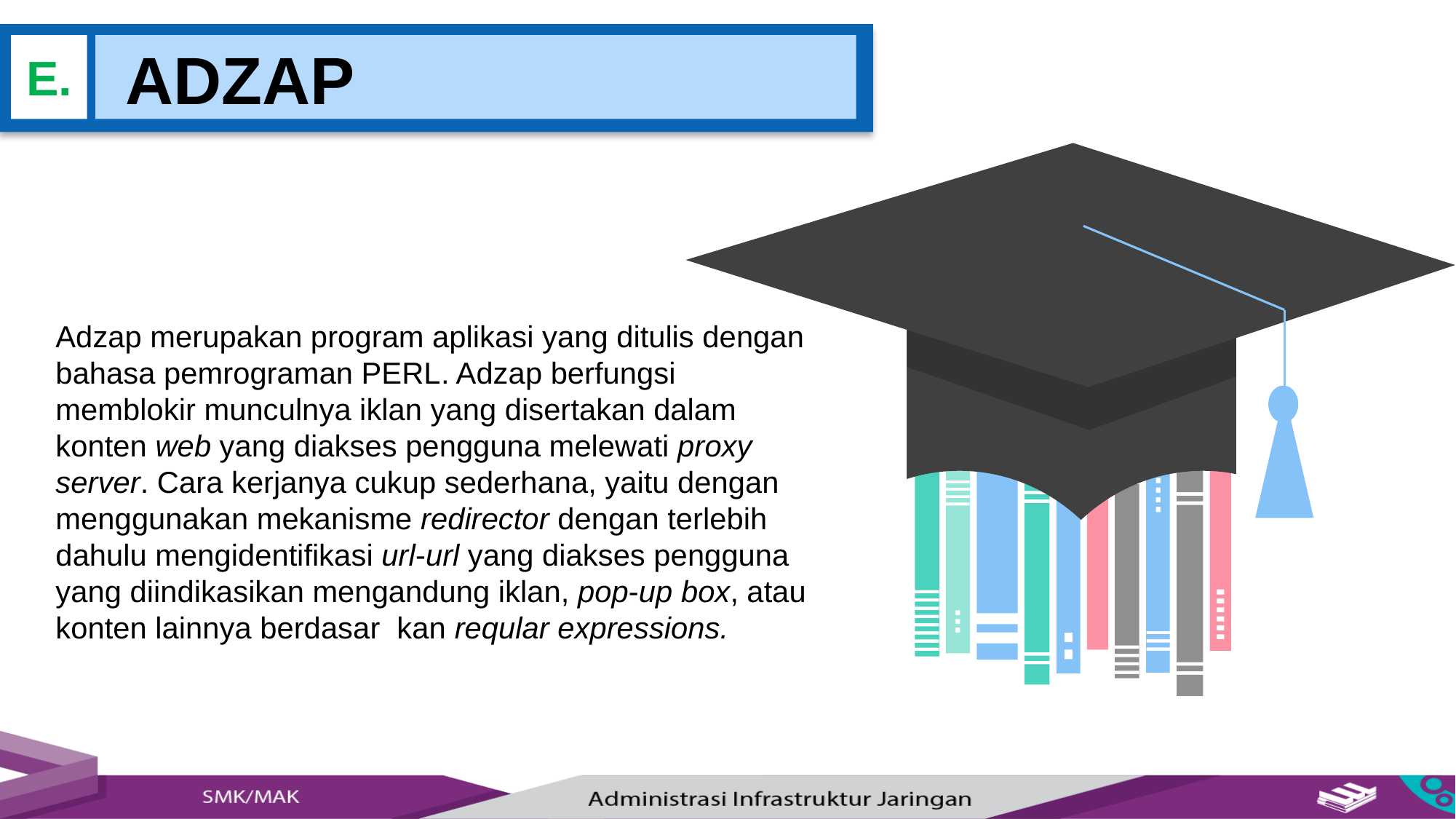

ADZAP

E.

Adzap merupakan program aplikasi yang ditulis dengan bahasa pemrograman PERL. Adzap berfungsi memblokir munculnya iklan yang disertakan dalam konten web yang diakses pengguna melewati proxy     server. Cara kerjanya cukup sederhana, yaitu dengan menggunakan mekanisme redirector dengan terlebih dahulu mengidentifikasi url-url yang diakses pengguna  yang diindikasikan mengandung iklan, pop-up box, atau konten lainnya berdasar  kan reqular expressions.